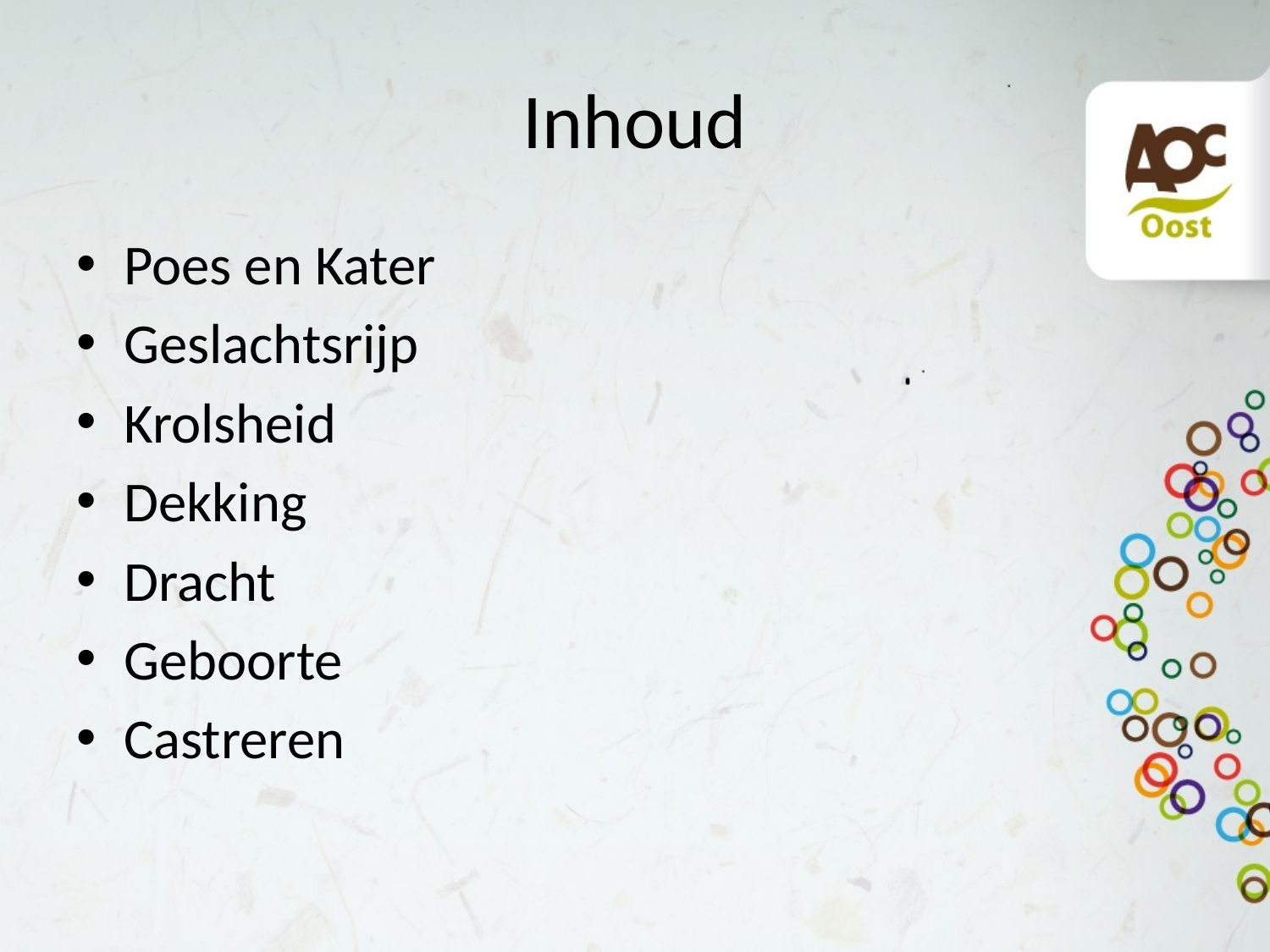

# Inhoud
Poes en Kater
Geslachtsrijp
Krolsheid
Dekking
Dracht
Geboorte
Castreren